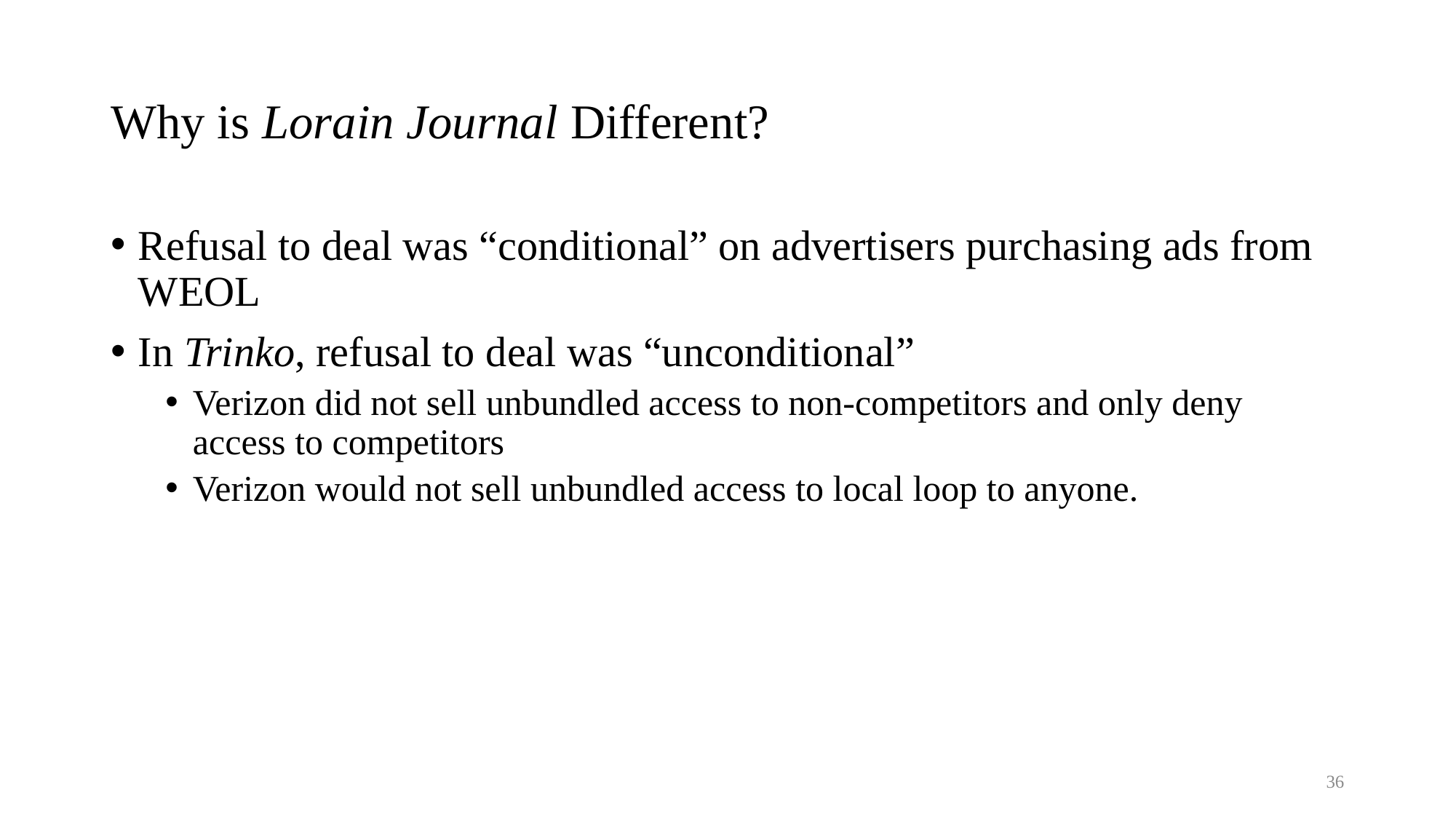

# Why is Lorain Journal Different?
Refusal to deal was “conditional” on advertisers purchasing ads from WEOL
In Trinko, refusal to deal was “unconditional”
Verizon did not sell unbundled access to non-competitors and only deny access to competitors
Verizon would not sell unbundled access to local loop to anyone.
36